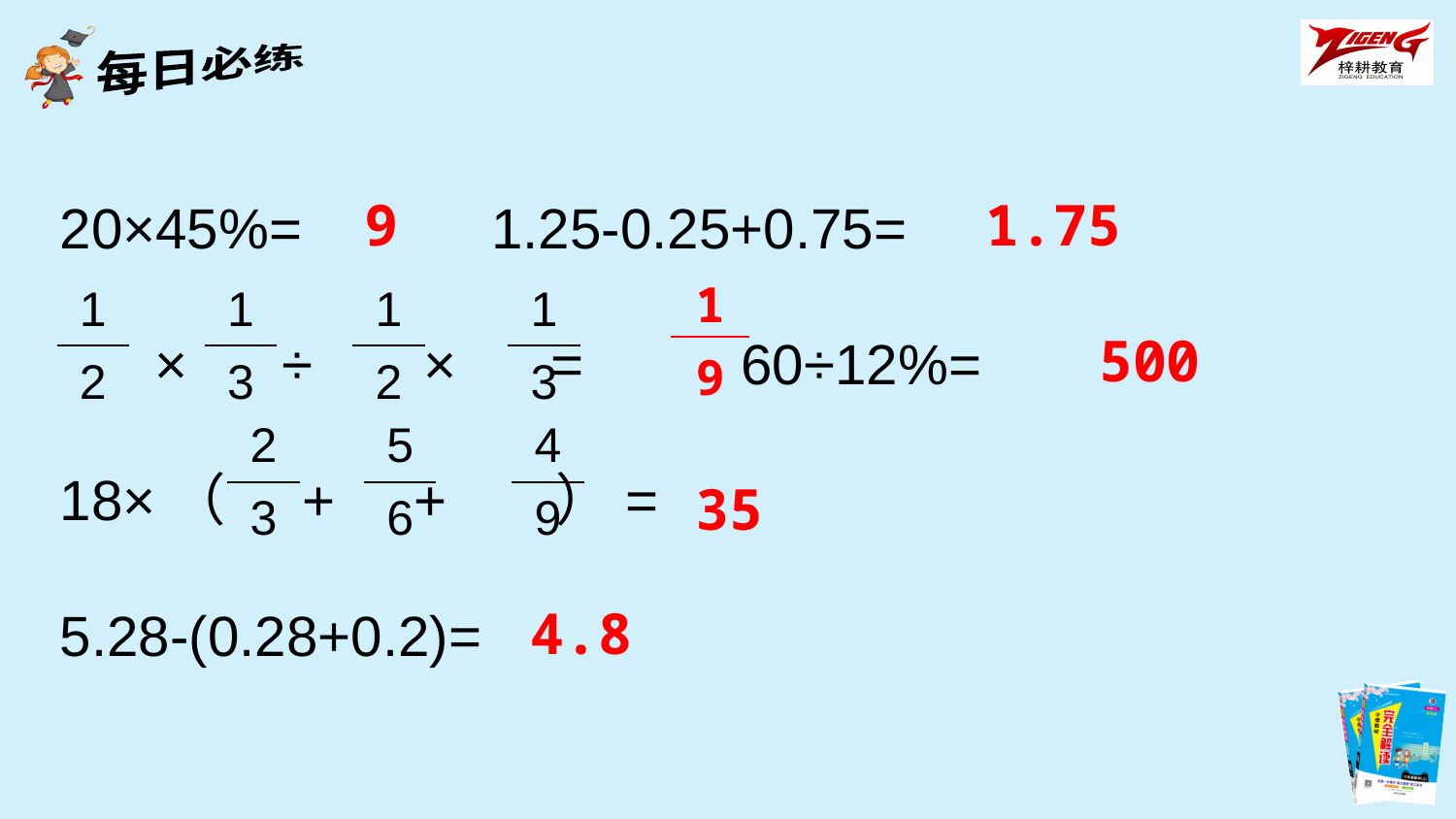

20×45%=            1.25-0.25+0.75=
      ×      ÷       ×      =          60÷12%=
18×（     +     +      ）=
5.28-(0.28+0.2)=
9
1.75
| 1 |
| --- |
| 9 |
| 1 |
| --- |
| 2 |
| 1 |
| --- |
| 3 |
| 1 |
| --- |
| 2 |
| 1 |
| --- |
| 3 |
500
| 2 |
| --- |
| 3 |
| 5 |
| --- |
| 6 |
| 4 |
| --- |
| 9 |
35
4.8